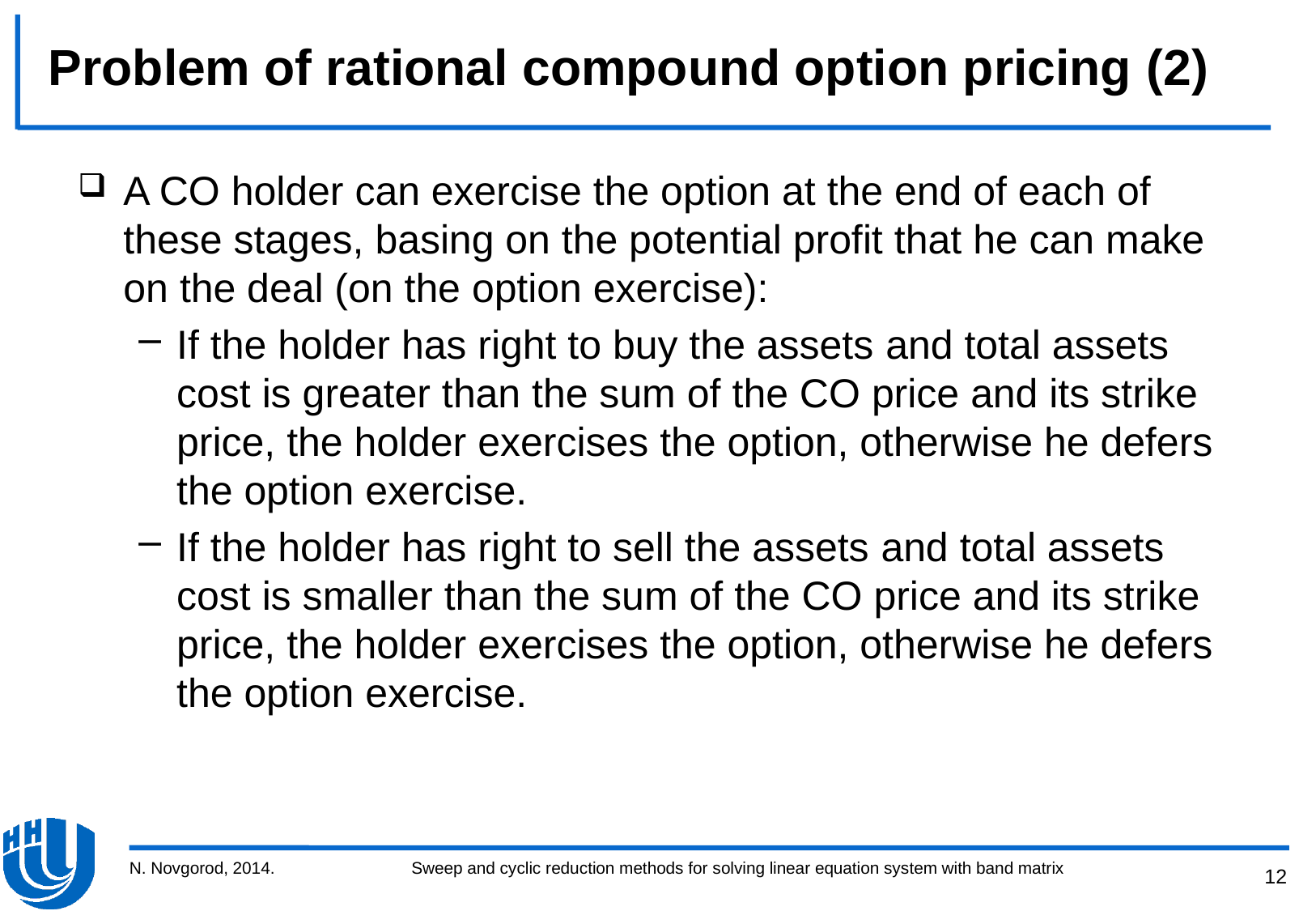

# Problem of rational compound option pricing (2)
A CO holder can exercise the option at the end of each of these stages, basing on the potential profit that he can make on the deal (on the option exercise):
If the holder has right to buy the assets and total assets cost is greater than the sum of the CO price and its strike price, the holder exercises the option, otherwise he defers the option exercise.
If the holder has right to sell the assets and total assets cost is smaller than the sum of the CO price and its strike price, the holder exercises the option, otherwise he defers the option exercise.
N. Novgorod, 2014.
Sweep and cyclic reduction methods for solving linear equation system with band matrix